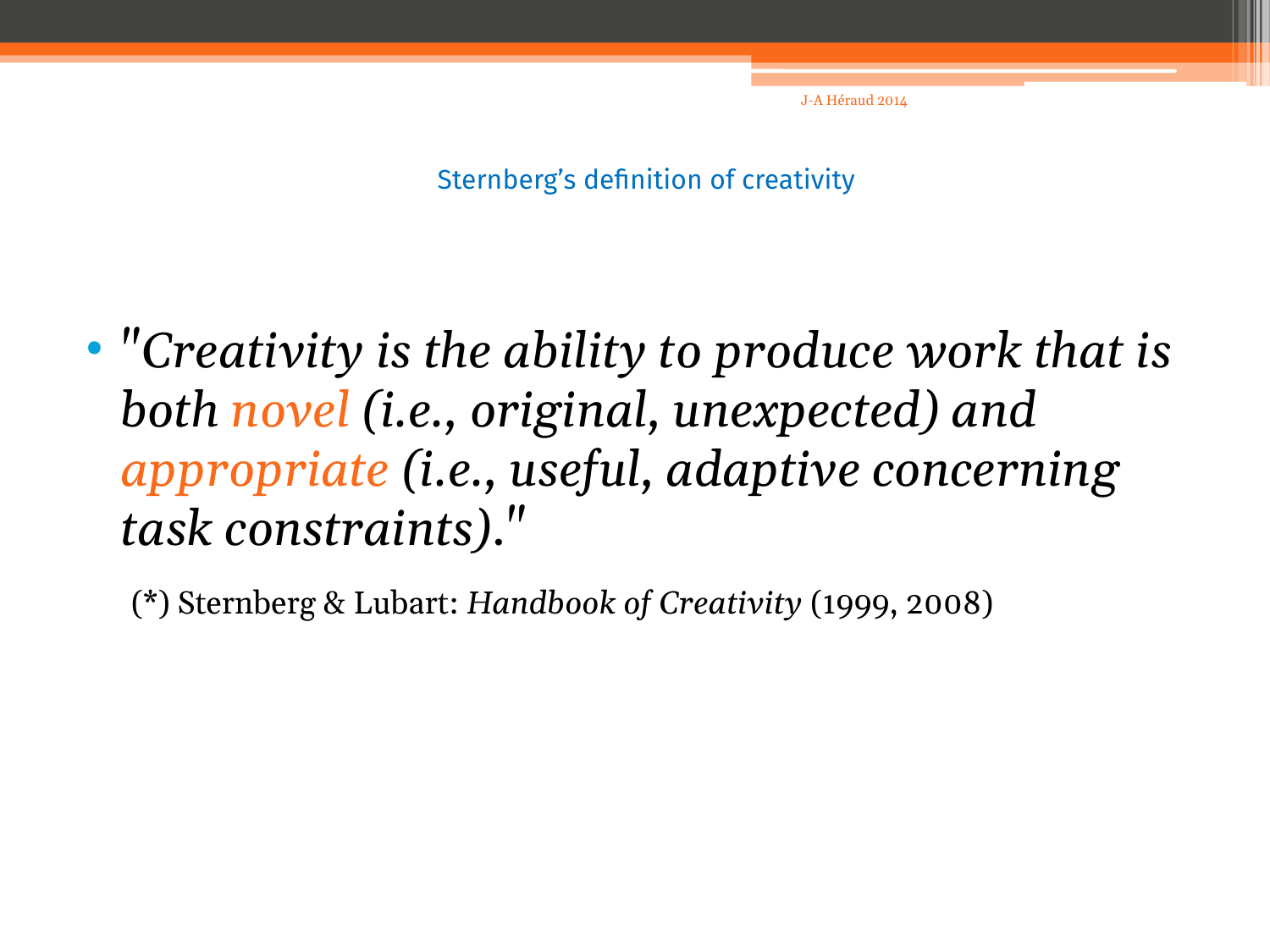

9
J-A Héraud 2014
# Sternberg’s definition of creativity
"Creativity is the ability to produce work that is both novel (i.e., original, unexpected) and appropriate (i.e., useful, adaptive concerning task constraints)."
(*) Sternberg & Lubart: Handbook of Creativity (1999, 2008)